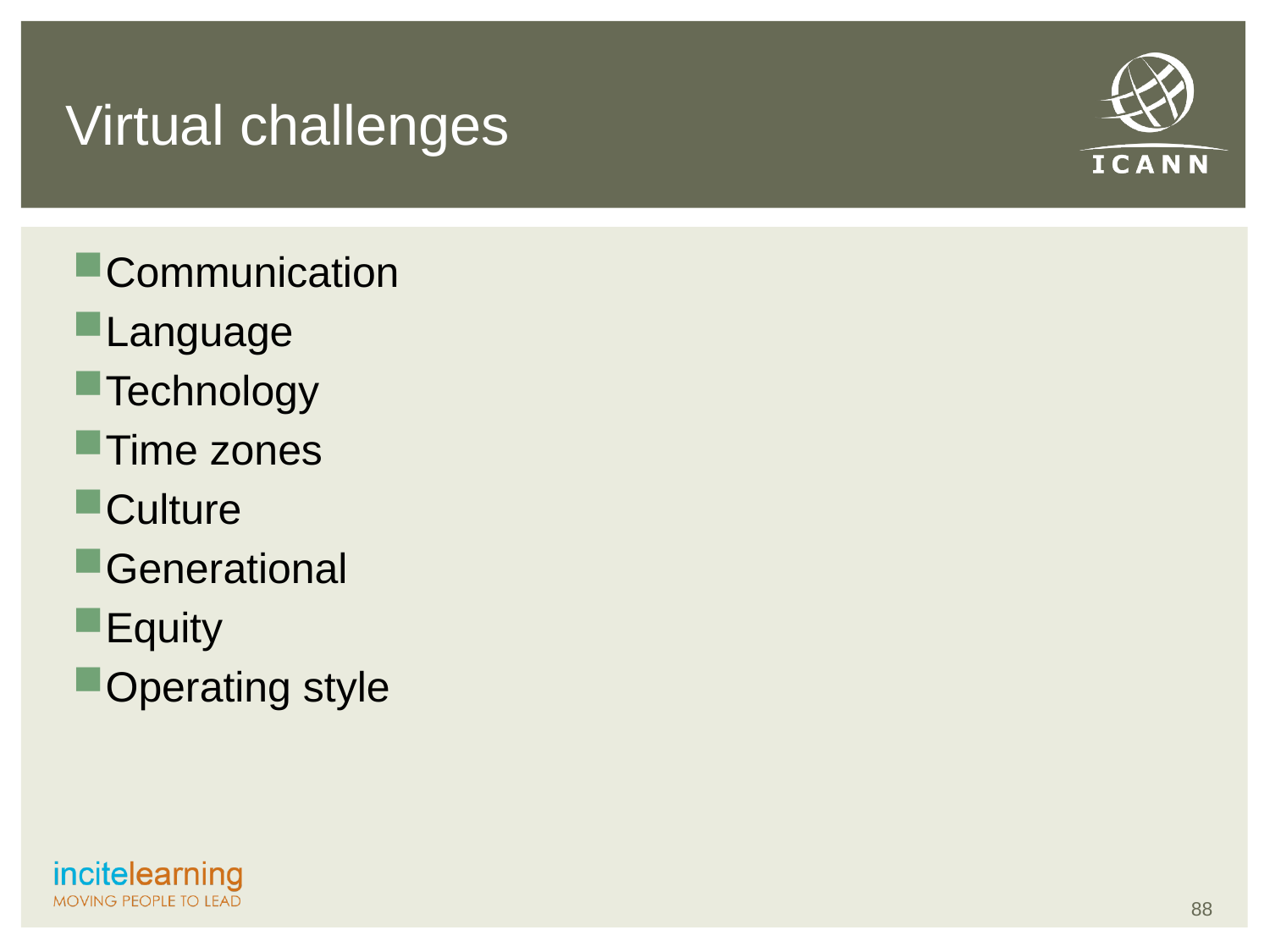

# Virtual challenges
Communication
Language
Technology
Time zones
Culture
Generational
Equity
Operating style
88